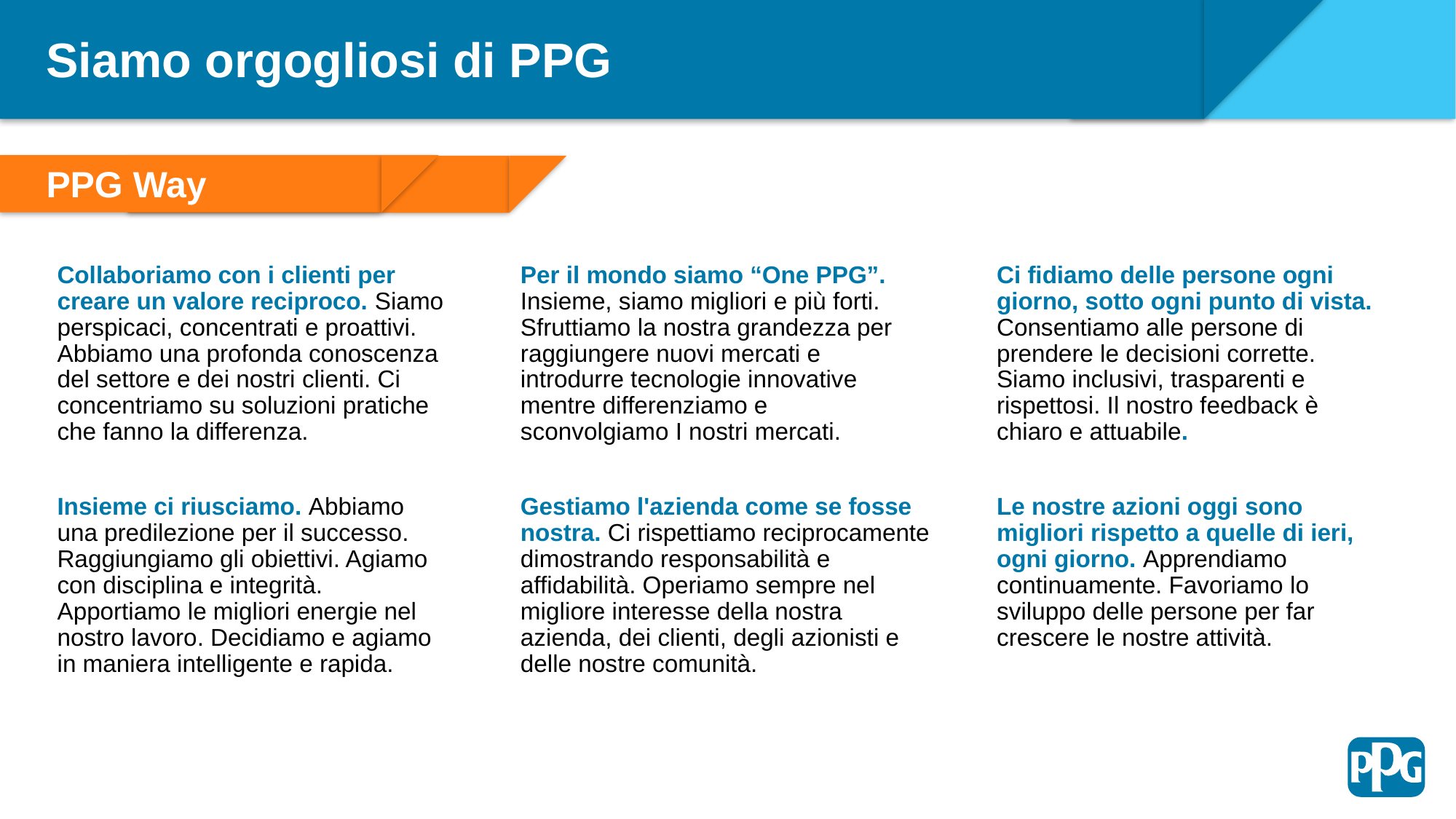

Siamo orgogliosi di PPG

PPG Way

Our Strategy
Collaboriamo con i clienti per creare un valore reciproco. Siamo perspicaci, concentrati e proattivi. Abbiamo una profonda conoscenza del settore e dei nostri clienti. Ci concentriamo su soluzioni pratiche che fanno la differenza.
Per il mondo siamo “One PPG”. Insieme, siamo migliori e più forti. Sfruttiamo la nostra grandezza per raggiungere nuovi mercati e introdurre tecnologie innovative mentre differenziamo e sconvolgiamo I nostri mercati.
Ci fidiamo delle persone ogni giorno, sotto ogni punto di vista. Consentiamo alle persone di prendere le decisioni corrette. Siamo inclusivi, trasparenti e rispettosi. Il nostro feedback è chiaro e attuabile.
Insieme ci riusciamo. Abbiamo una predilezione per il successo. Raggiungiamo gli obiettivi. Agiamo con disciplina e integrità. Apportiamo le migliori energie nel nostro lavoro. Decidiamo e agiamo in maniera intelligente e rapida.
Gestiamo l'azienda come se fosse nostra. Ci rispettiamo reciprocamente dimostrando responsabilità e affidabilità. Operiamo sempre nel migliore interesse della nostra azienda, dei clienti, degli azionisti e delle nostre comunità.
Le nostre azioni oggi sono migliori rispetto a quelle di ieri, ogni giorno. Apprendiamo continuamente. Favoriamo lo sviluppo delle persone per far crescere le nostre attività.